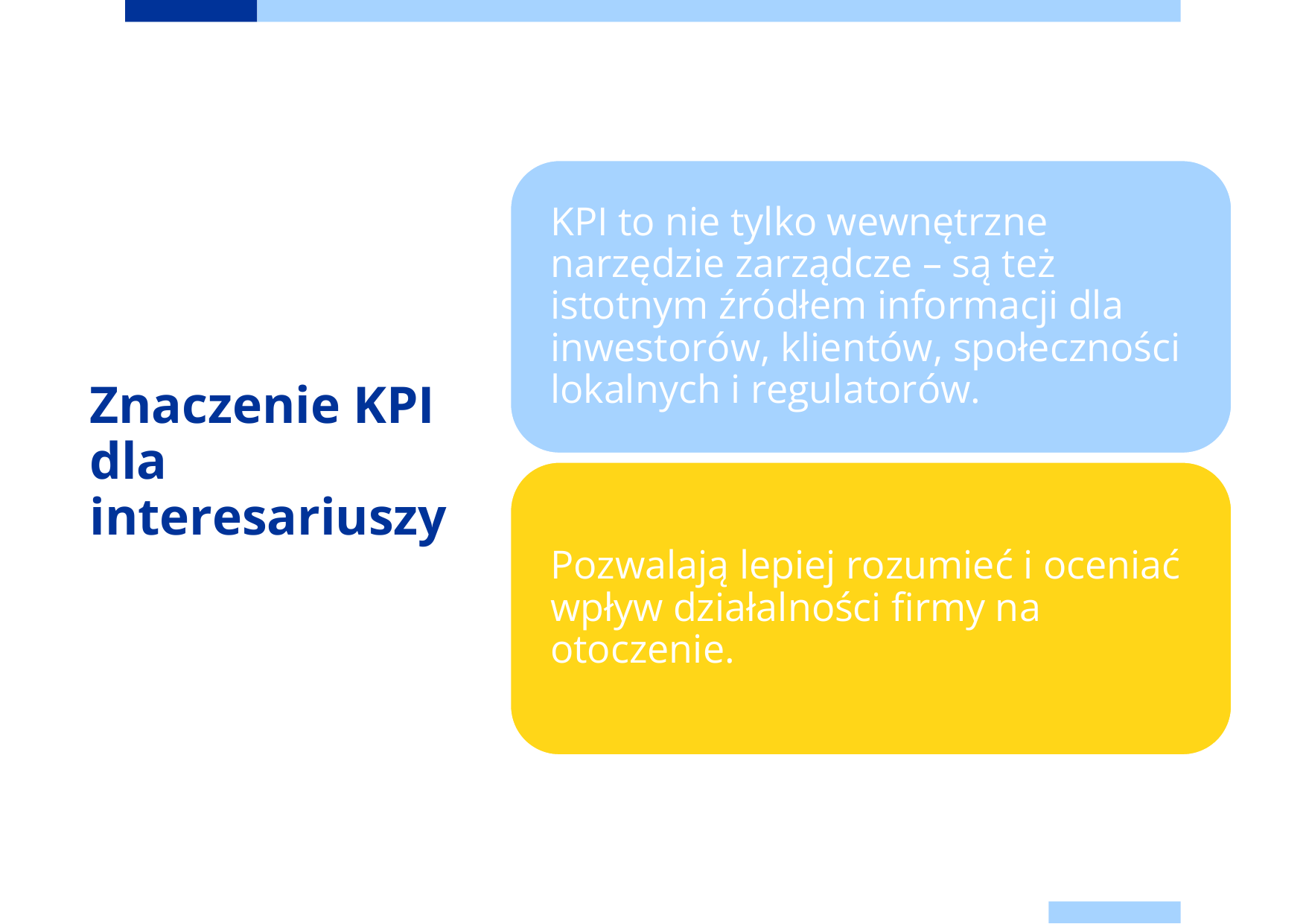

KPI to nie tylko wewnętrzne narzędzie zarządcze – są też istotnym źródłem informacji dla inwestorów, klientów, społeczności lokalnych i regulatorów.
Pozwalają lepiej rozumieć i oceniać wpływ działalności firmy na otoczenie.
# Znaczenie KPI dla interesariuszy